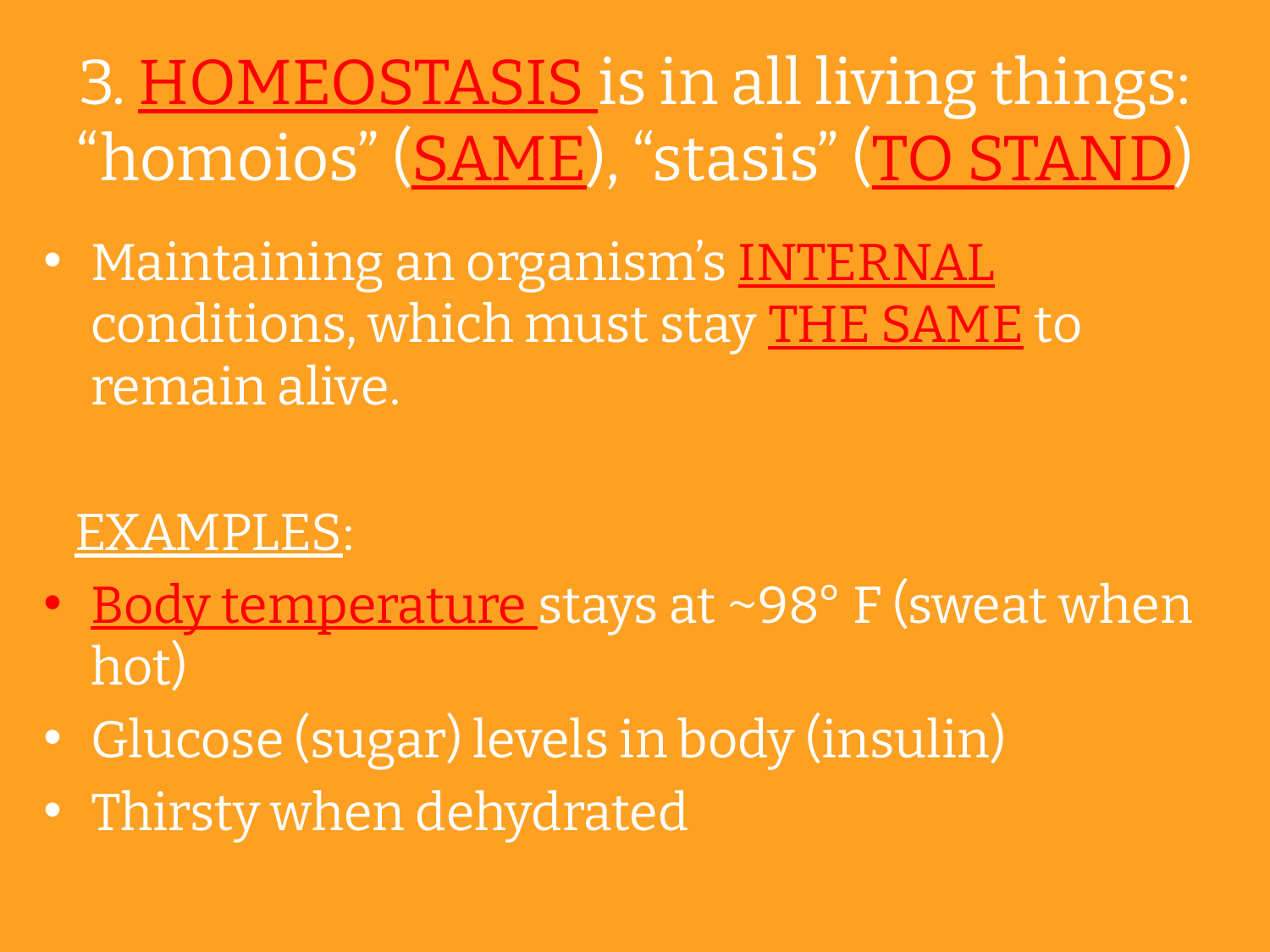

# 3. HOMEOSTASIS is in all living things: “homoios” (SAME), “stasis” (TO STAND)
Maintaining an organism’s INTERNAL conditions, which must stay THE SAME to remain alive.

   EXAMPLES:
Body temperature stays at ~98° F (sweat when hot)
Glucose (sugar) levels in body (insulin)
Thirsty when dehydrated